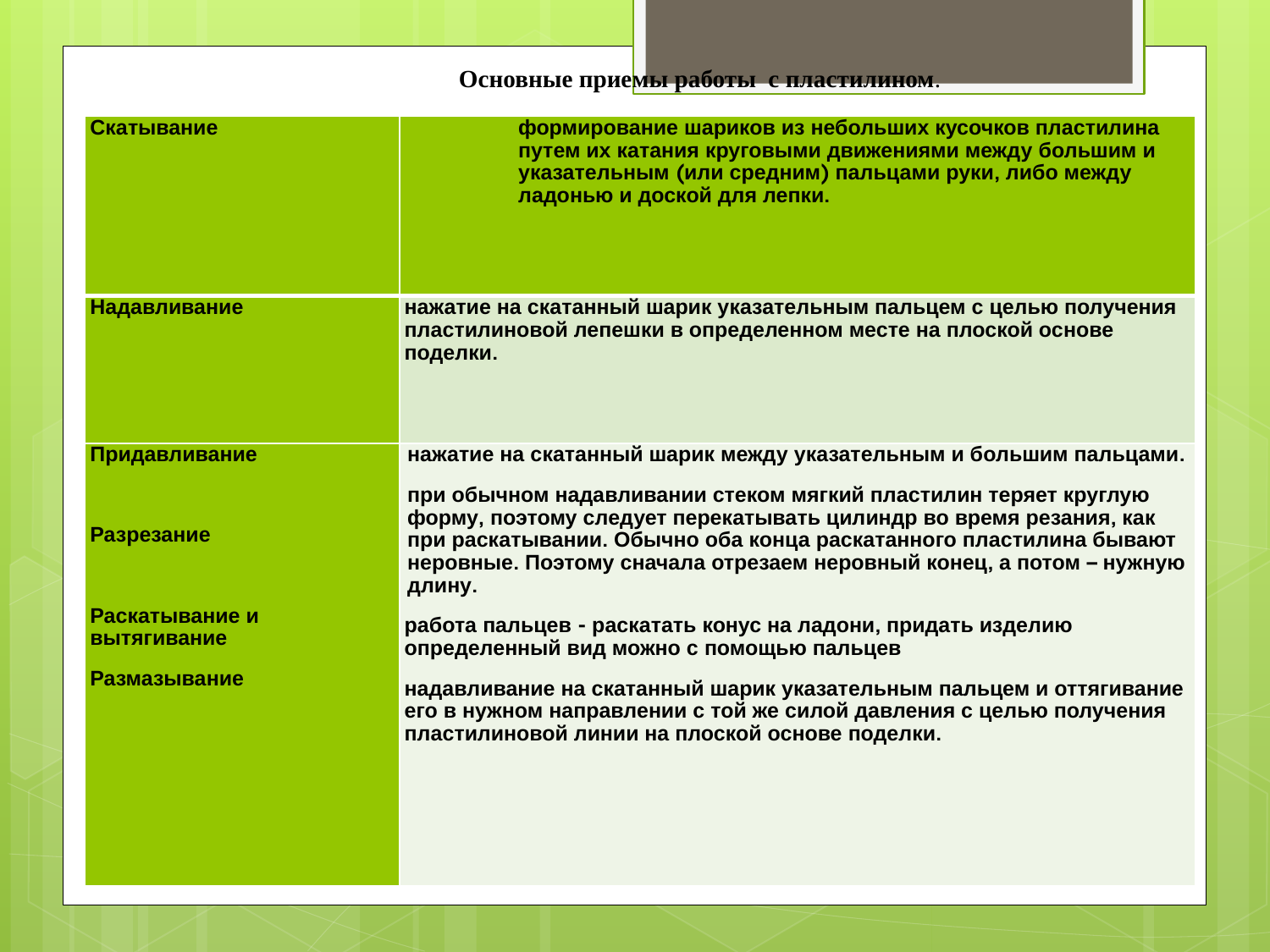

Основные приемы работы  с пластилином.
| Скатывание | формирование шариков из небольших кусочков пластилина путем их катания круговыми движениями между большим и указательным (или средним) пальцами руки, либо между ладонью и доской для лепки. |
| --- | --- |
| Надавливание | нажатие на скатанный шарик указательным пальцем с целью получения пластилиновой лепешки в определенном месте на плоской основе поделки. |
| Придавливание   Разрезание   Раскатывание и вытягивание Размазывание | нажатие на скатанный шарик между указательным и большим пальцами. при обычном надавливании стеком мягкий пластилин теряет круглую форму, поэтому следует перекатывать цилиндр во время резания, как при раскатывании. Обычно оба конца раскатанного пластилина бывают неровные. Поэтому сначала отрезаем неровный конец, а потом – нужную длину. работа пальцев - раскатать конус на ладони, придать изделию определенный вид можно с помощью пальцев надавливание на скатанный шарик указательным пальцем и оттягивание его в нужном направлении с той же силой давления с целью получения пластилиновой линии на плоской основе поделки. |